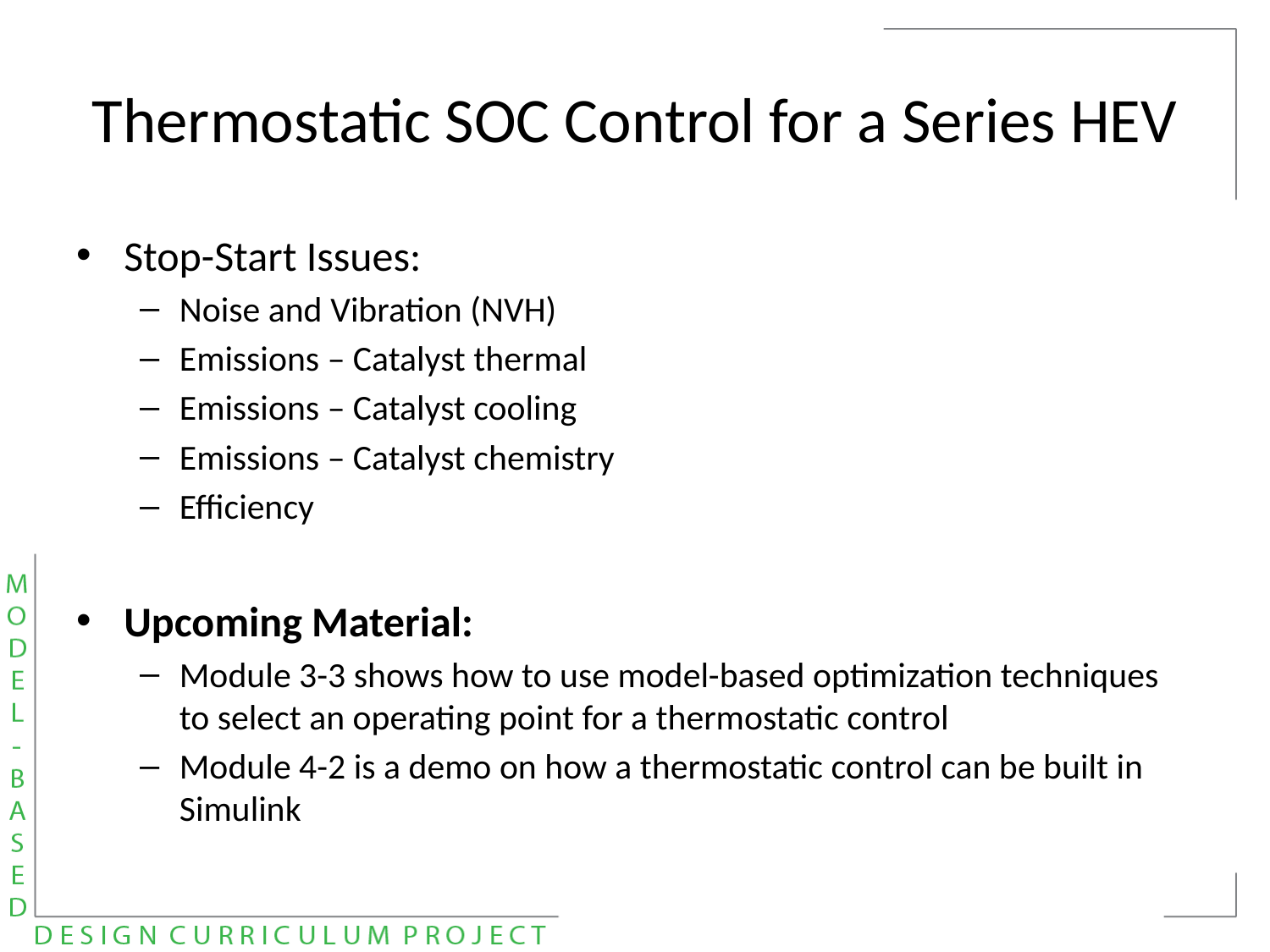

# Thermostatic SOC Control for a Series HEV
Stop-Start Issues:
Noise and Vibration (NVH)
Emissions – Catalyst thermal
Emissions – Catalyst cooling
Emissions – Catalyst chemistry
Efficiency

Upcoming Material:
Module 3-3 shows how to use model-based optimization techniques to select an operating point for a thermostatic control
Module 4-2 is a demo on how a thermostatic control can be built in Simulink